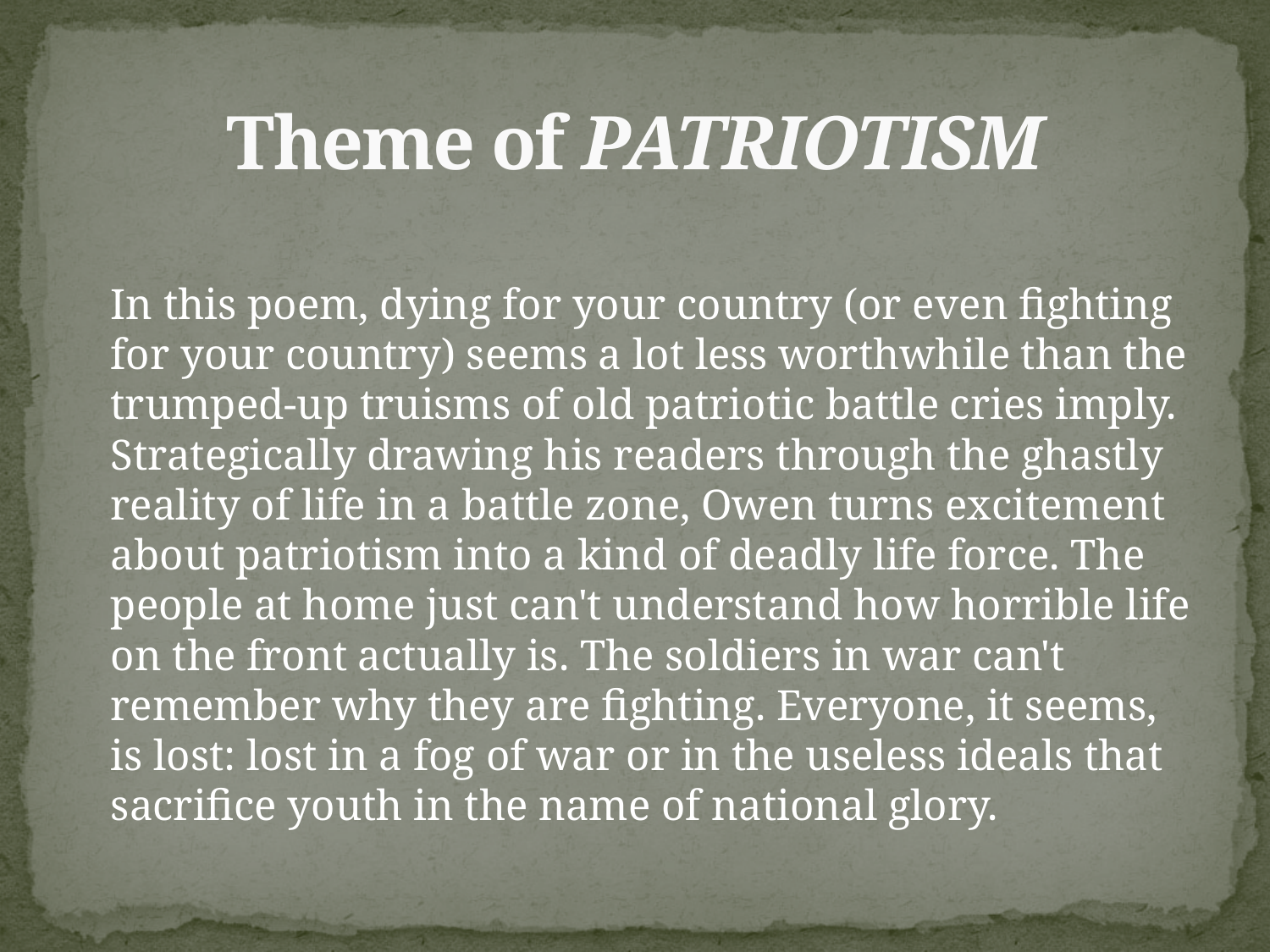

# Theme of PATRIOTISM

	In this poem, dying for your country (or even fighting for your country) seems a lot less worthwhile than the trumped-up truisms of old patriotic battle cries imply. Strategically drawing his readers through the ghastly reality of life in a battle zone, Owen turns excitement about patriotism into a kind of deadly life force. The people at home just can't understand how horrible life on the front actually is. The soldiers in war can't remember why they are fighting. Everyone, it seems, is lost: lost in a fog of war or in the useless ideals that sacrifice youth in the name of national glory.